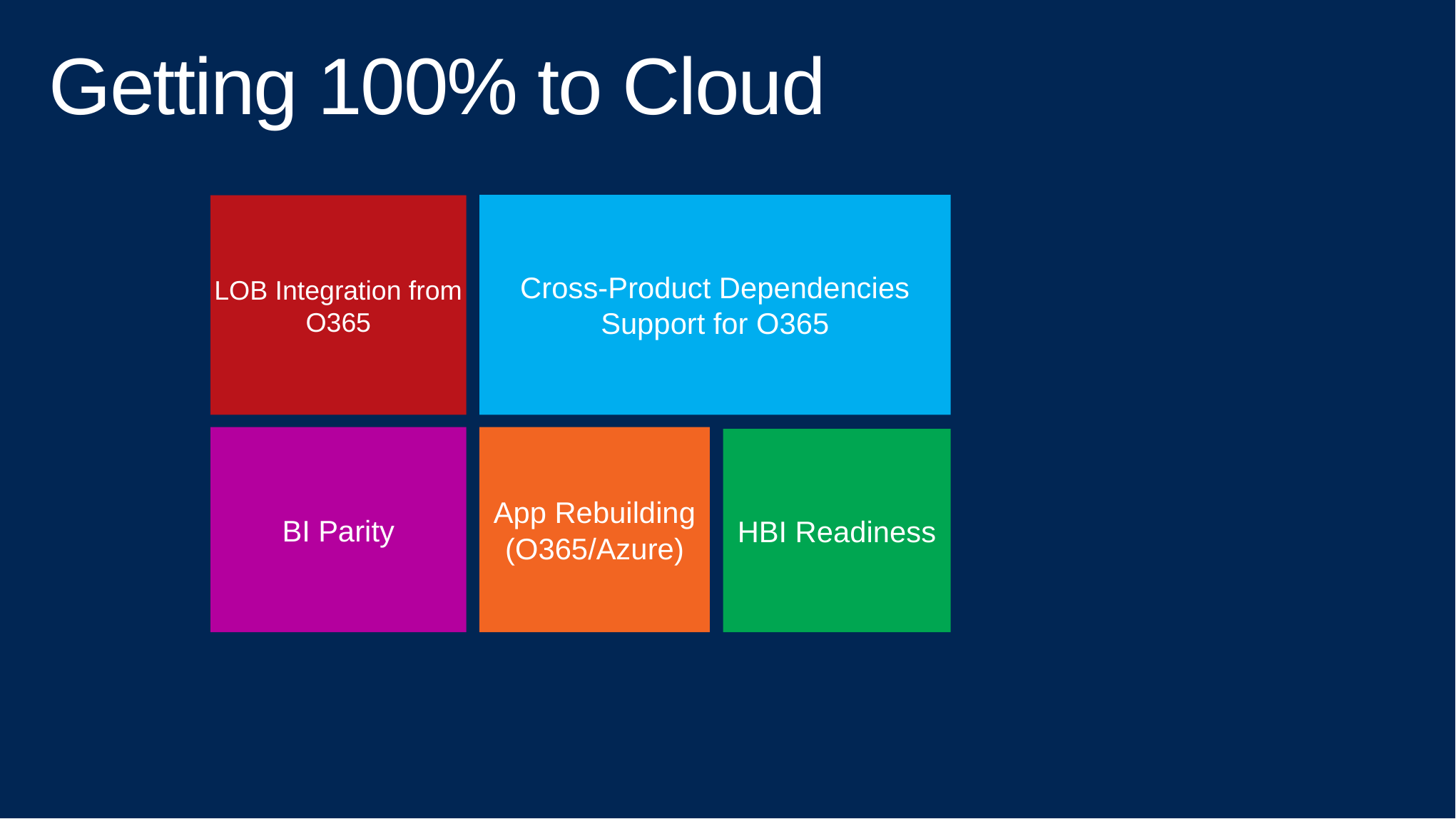

# Getting 100% to Cloud
Cross-Product Dependencies Support for O365
LOB Integration from O365
BI Parity
App Rebuilding (O365/Azure)
HBI Readiness